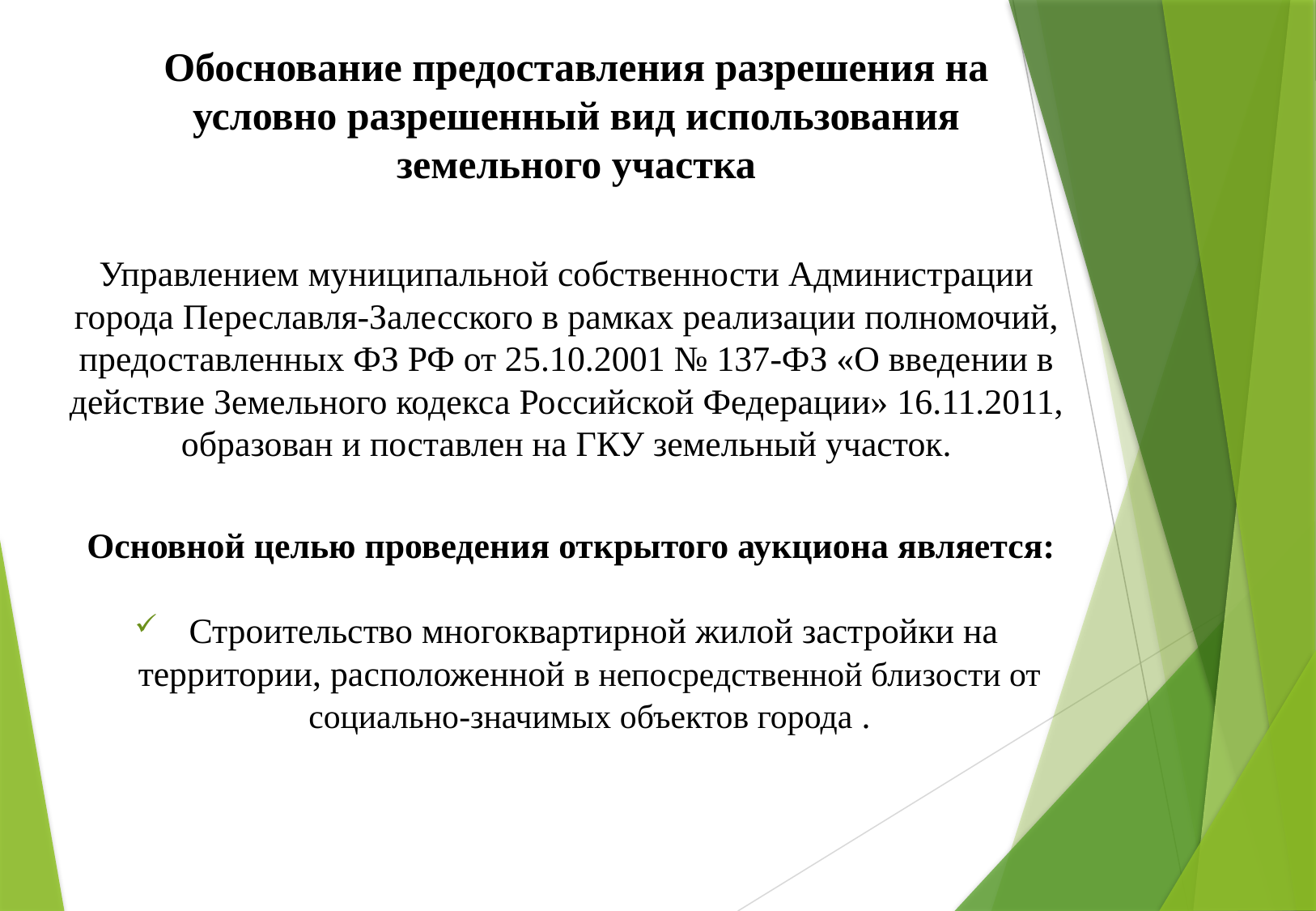

# Обоснование предоставления разрешения на условно разрешенный вид использования земельного участка
Управлением муниципальной собственности Администрации города Переславля-Залесского в рамках реализации полномочий, предоставленных ФЗ РФ от 25.10.2001 № 137-ФЗ «О введении в действие Земельного кодекса Российской Федерации» 16.11.2011, образован и поставлен на ГКУ земельный участок.

 Основной целью проведения открытого аукциона является:

 Строительство многоквартирной жилой застройки на территории, расположенной в непосредственной близости от социально-значимых объектов города .